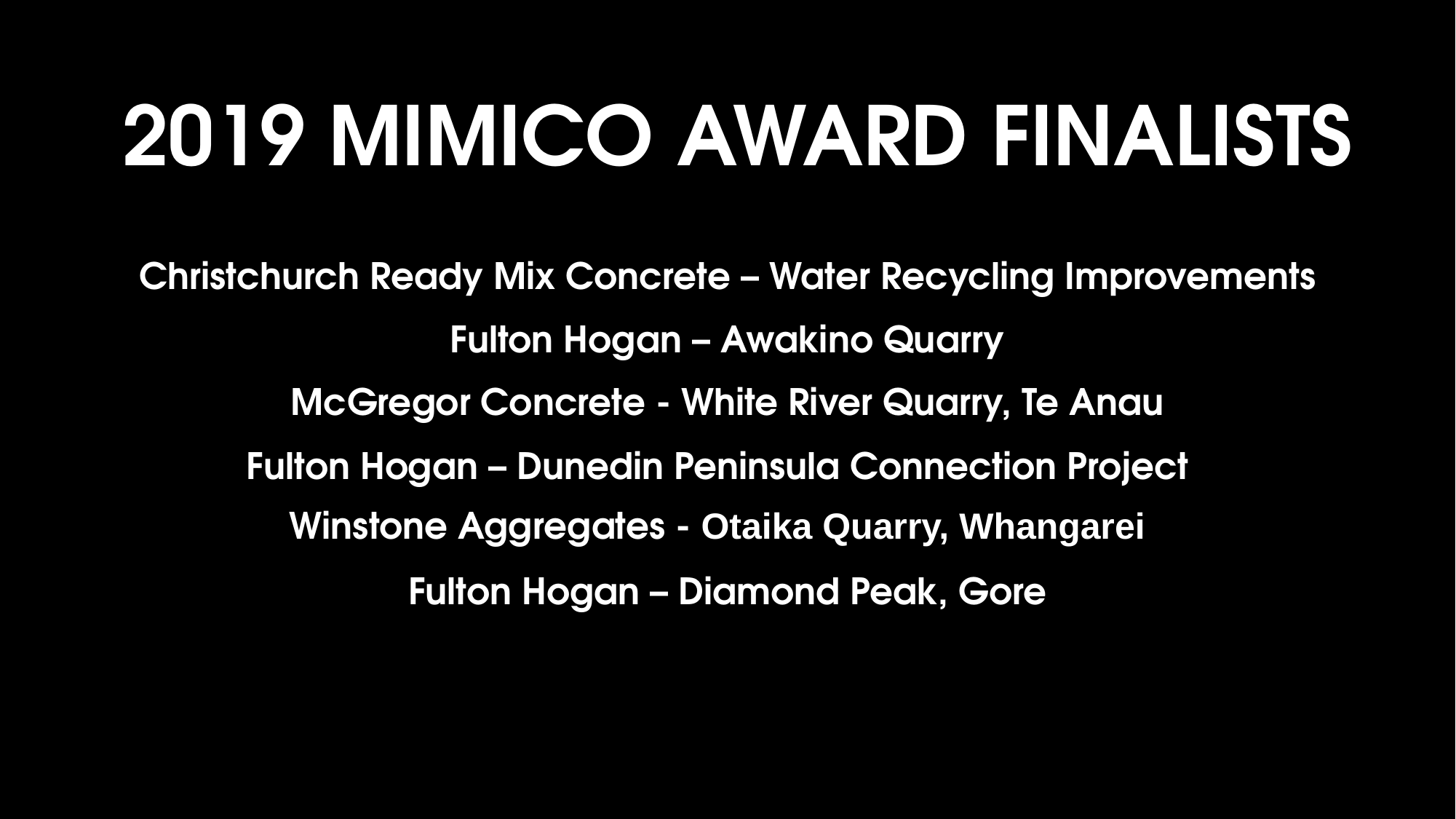

# 2019 MIMICO AWARD FINALISTS
Christchurch Ready Mix Concrete – Water Recycling Improvements
Fulton Hogan – Awakino Quarry
McGregor Concrete - White River Quarry, Te Anau
Fulton Hogan – Dunedin Peninsula Connection Project
Winstone Aggregates - Otaika Quarry, Whangarei
Fulton Hogan – Diamond Peak, Gore